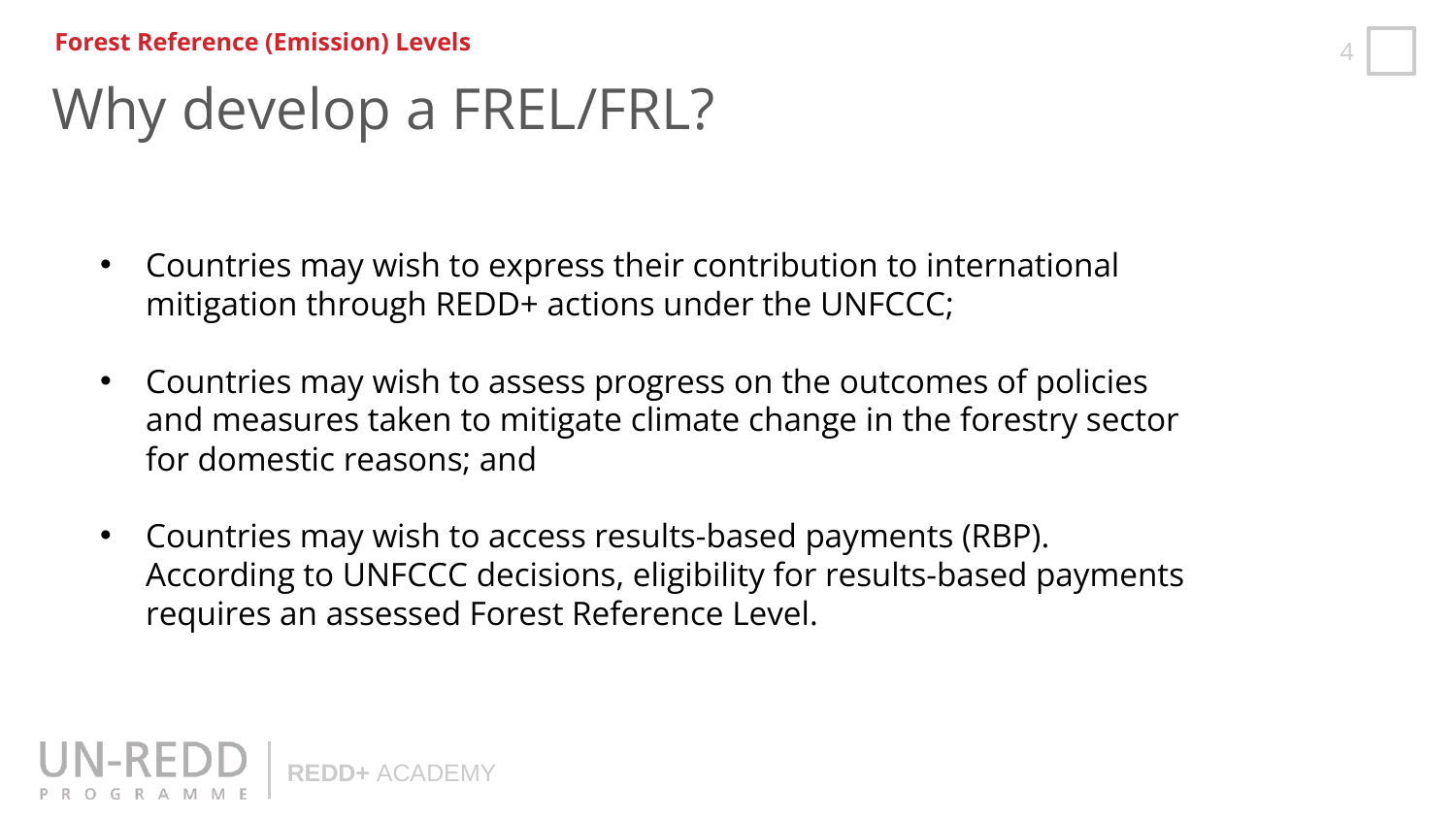

Forest Reference (Emission) Levels
Why develop a FREL/FRL?
Countries may wish to express their contribution to international mitigation through REDD+ actions under the UNFCCC;

Countries may wish to assess progress on the outcomes of policies and measures taken to mitigate climate change in the forestry sector for domestic reasons; and

Countries may wish to access results-based payments (RBP). According to UNFCCC decisions, eligibility for results-based payments requires an assessed Forest Reference Level.